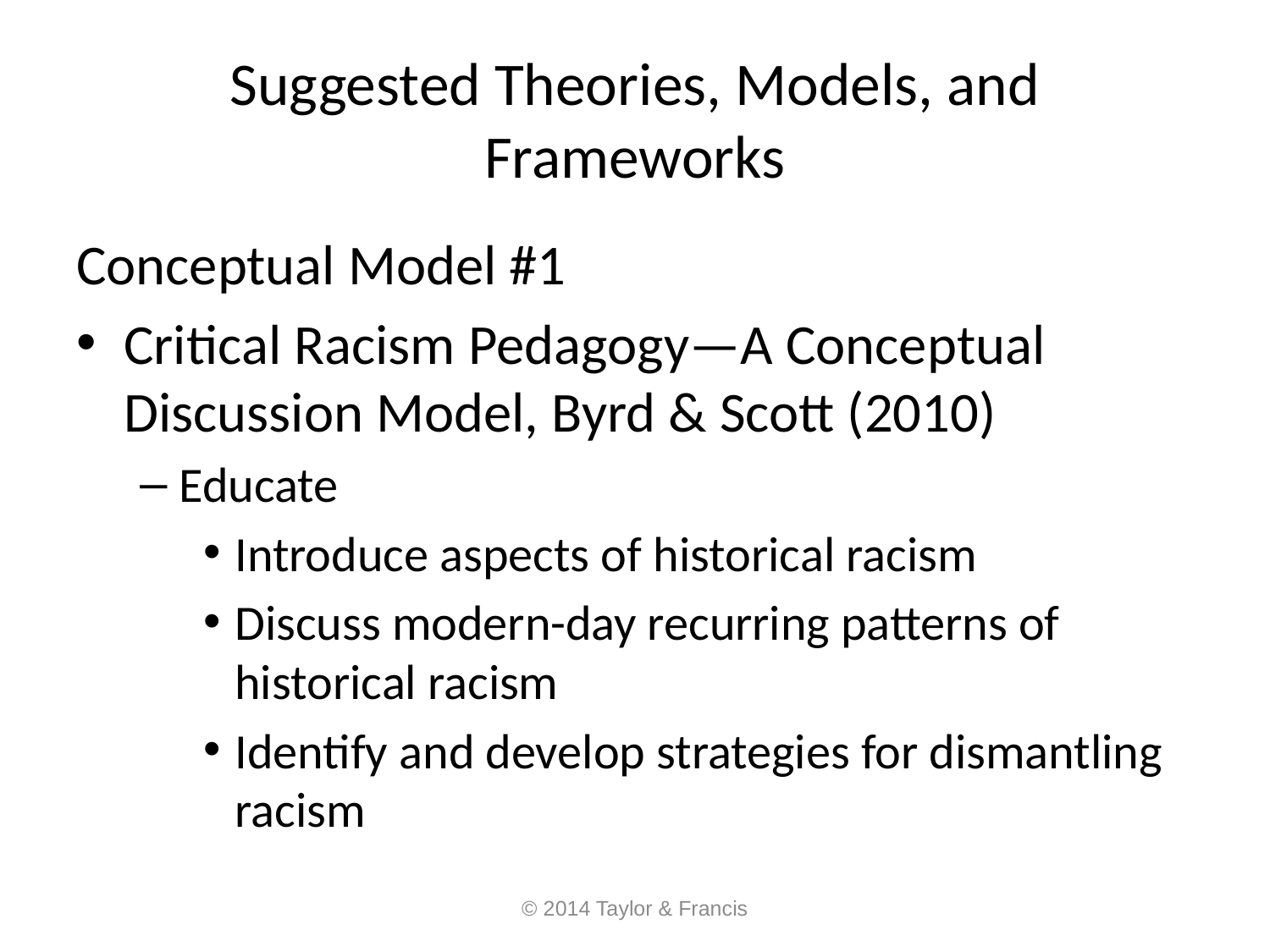

# Suggested Theories, Models, and Frameworks
Conceptual Model #1
Critical Racism Pedagogy—A Conceptual Discussion Model, Byrd & Scott (2010)
Educate
Introduce aspects of historical racism
Discuss modern-day recurring patterns of historical racism
Identify and develop strategies for dismantling racism

© 2014 Taylor & Francis